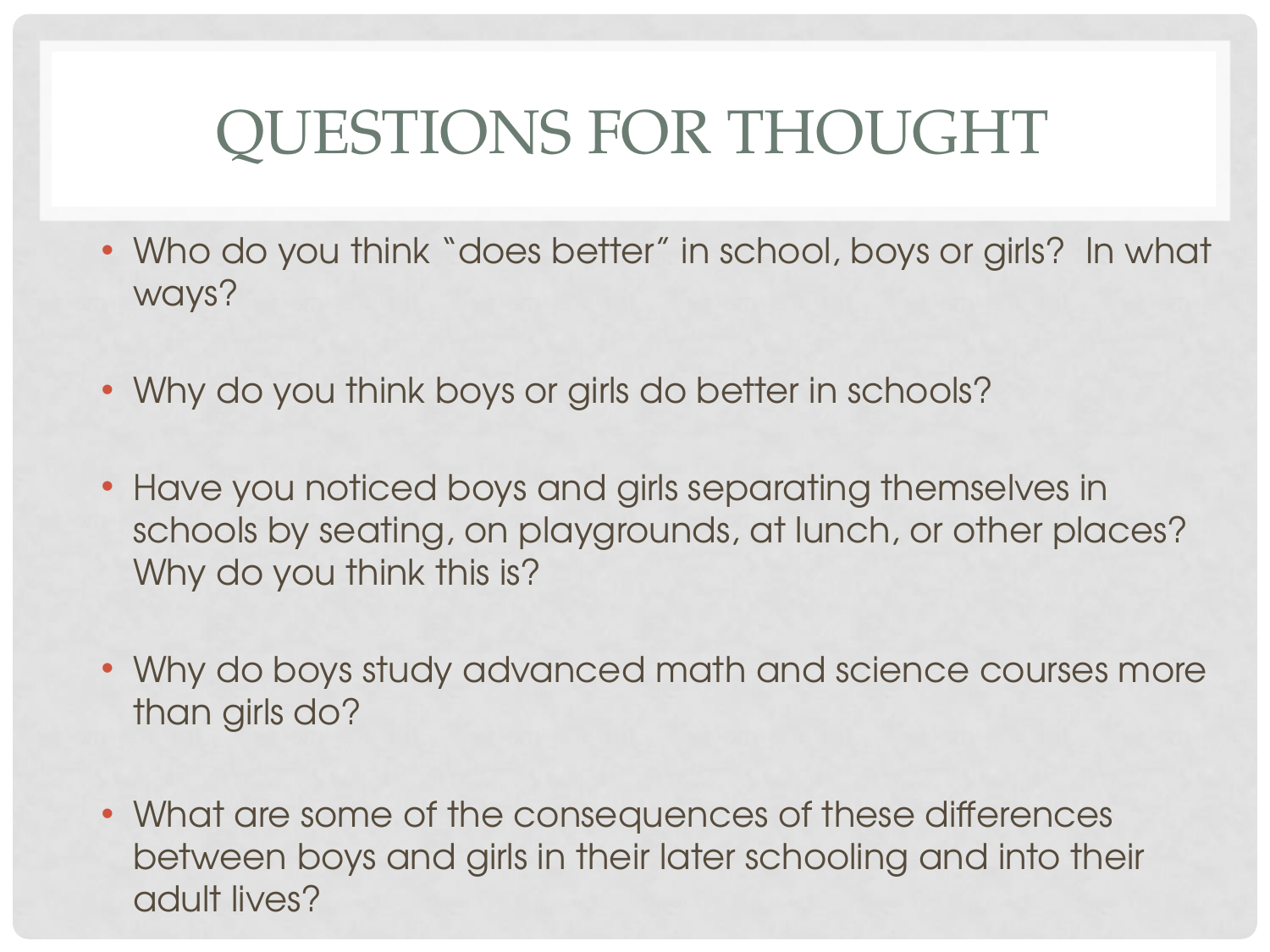

# QUESTIONS FOR THOUGHT
Who do you think “does better” in school, boys or girls?  In what ways?

Why do you think boys or girls do better in schools?

Have you noticed boys and girls separating themselves in schools by seating, on playgrounds, at lunch, or other places?  Why do you think this is?

Why do boys study advanced math and science courses more than girls do?

What are some of the consequences of these differences between boys and girls in their later schooling and into their adult lives?